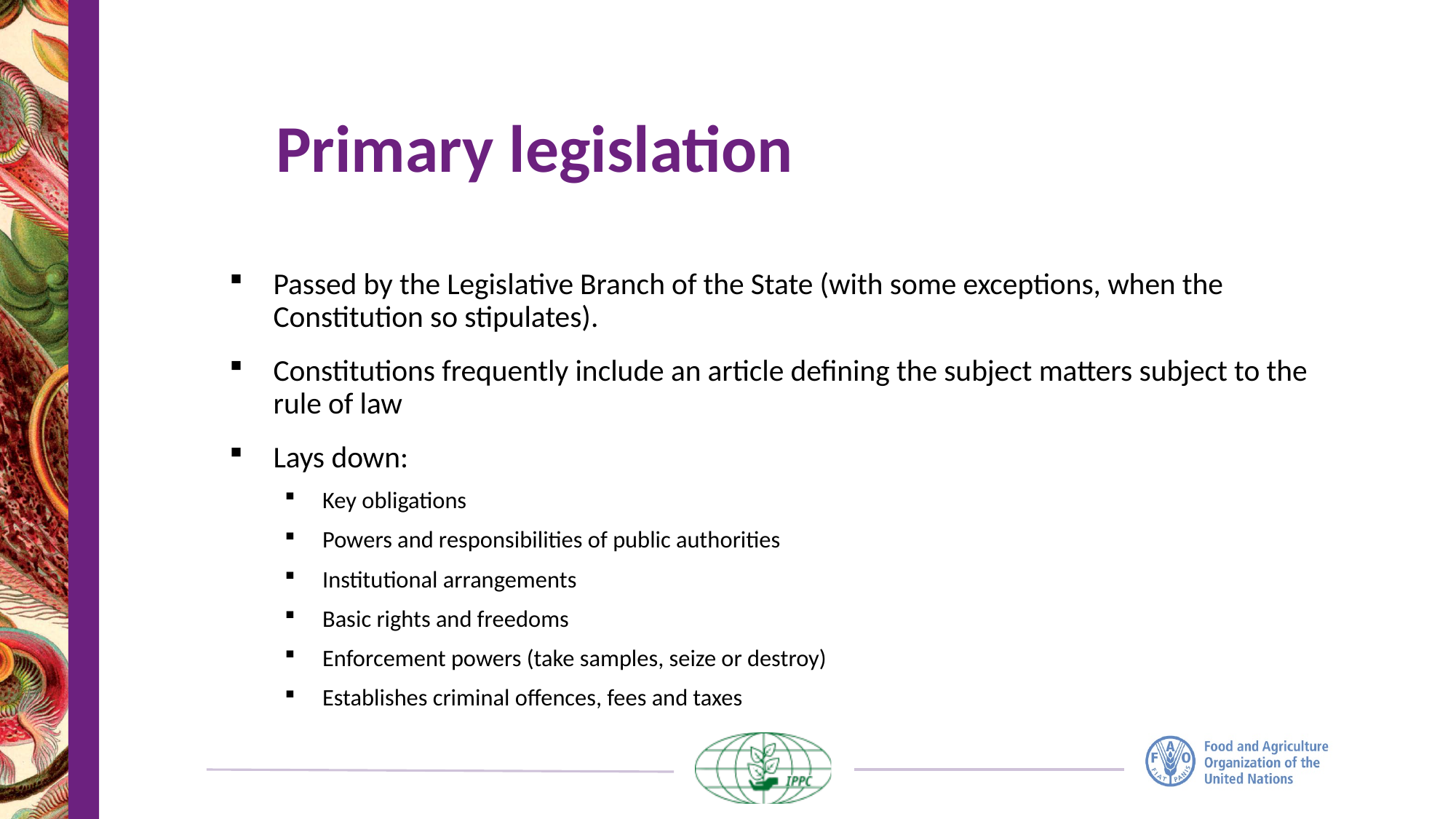

# Primary legislation
Passed by the Legislative Branch of the State (with some exceptions, when the Constitution so stipulates).
Constitutions frequently include an article defining the subject matters subject to the rule of law
Lays down:
Key obligations
Powers and responsibilities of public authorities
Institutional arrangements
Basic rights and freedoms
Enforcement powers (take samples, seize or destroy)
Establishes criminal offences, fees and taxes